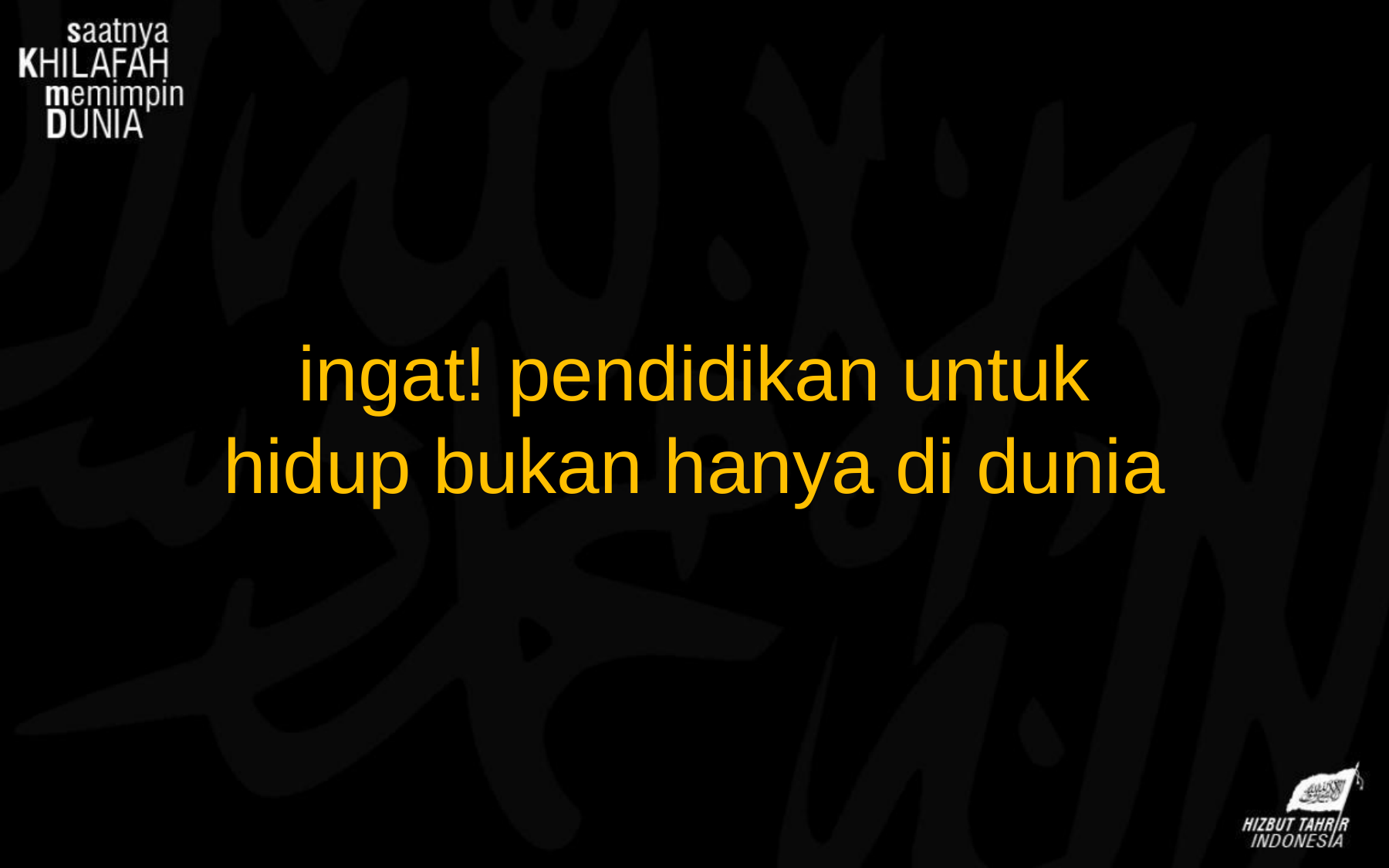

ingat! pendidikan untuk
hidup bukan hanya di dunia